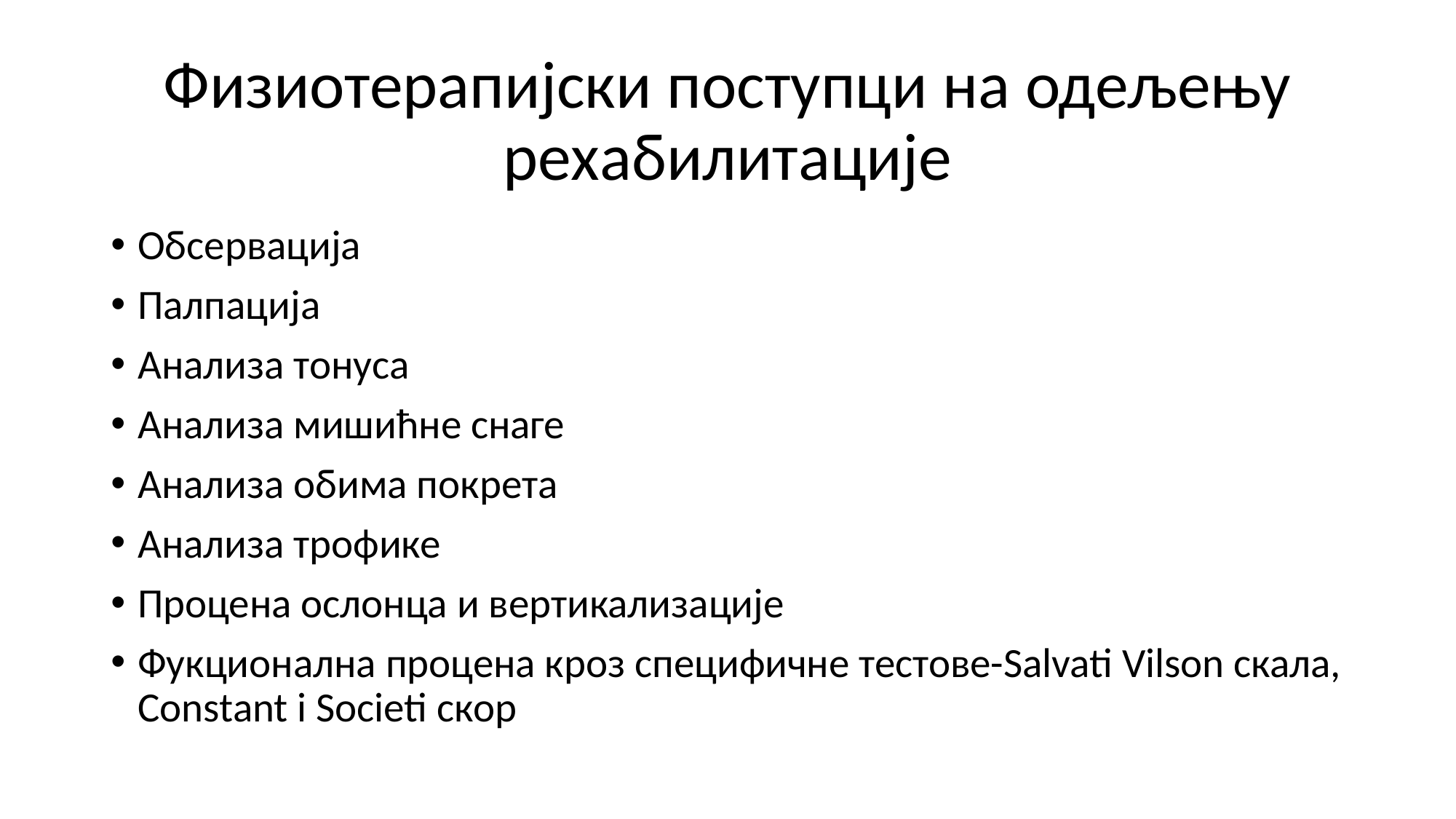

# Физиотерапијски поступци на одељењу рехабилитације
Обсервација
Палпација
Анализа тонуса
Анализа мишићне снаге
Анализа обима покрета
Анализа трофике
Процена ослонца и вертикализације
Фукционална процена кроз специфичне тестове-Salvati Vilson скала, Constant i Societi скор